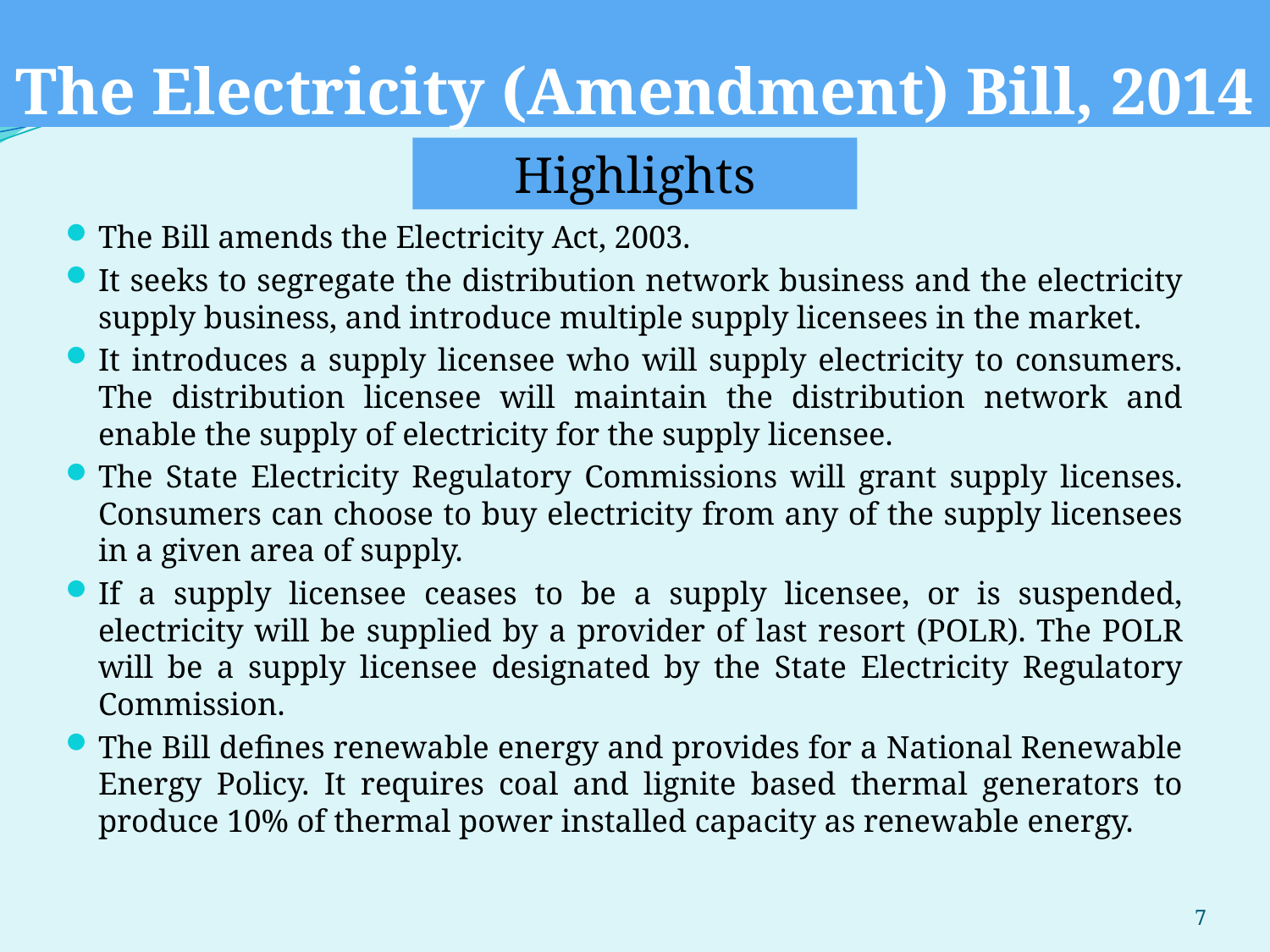

# The Electricity (Amendment) Bill, 2014
Highlights
The Bill amends the Electricity Act, 2003.
It seeks to segregate the distribution network business and the electricity supply business, and introduce multiple supply licensees in the market.
It introduces a supply licensee who will supply electricity to consumers. The distribution licensee will maintain the distribution network and enable the supply of electricity for the supply licensee.
The State Electricity Regulatory Commissions will grant supply licenses. Consumers can choose to buy electricity from any of the supply licensees in a given area of supply.
If a supply licensee ceases to be a supply licensee, or is suspended, electricity will be supplied by a provider of last resort (POLR). The POLR will be a supply licensee designated by the State Electricity Regulatory Commission.
The Bill defines renewable energy and provides for a National Renewable Energy Policy. It requires coal and lignite based thermal generators to produce 10% of thermal power installed capacity as renewable energy.
7